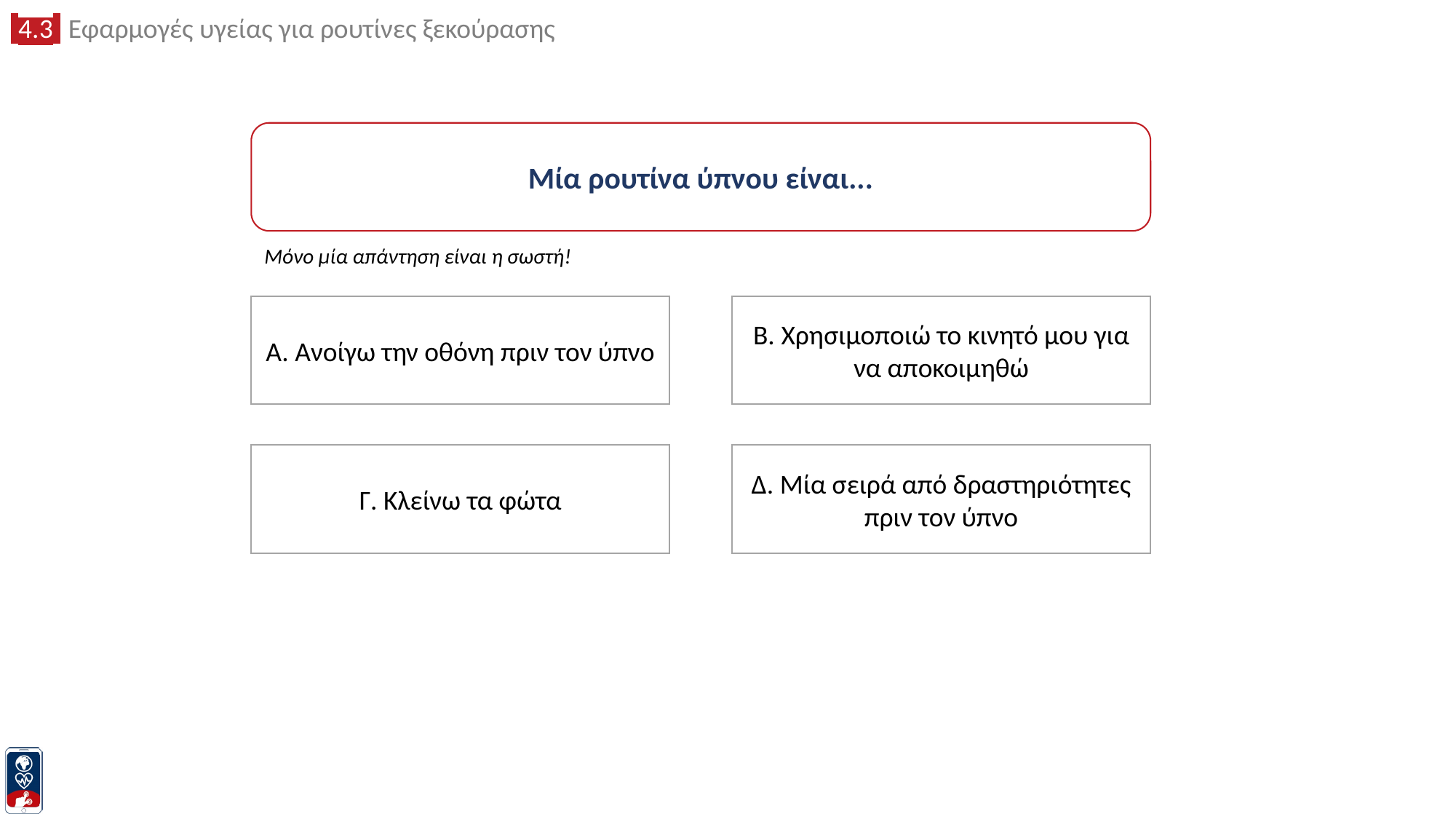

Μία ρουτίνα ύπνου είναι...
Μόνο μία απάντηση είναι η σωστή!
B. Χρησιμοποιώ το κινητό μου για να αποκοιμηθώ
A. Ανοίγω την οθόνη πριν τον ύπνο
Δ. Μία σειρά από δραστηριότητες πριν τον ύπνο
Γ. Κλείνω τα φώτα